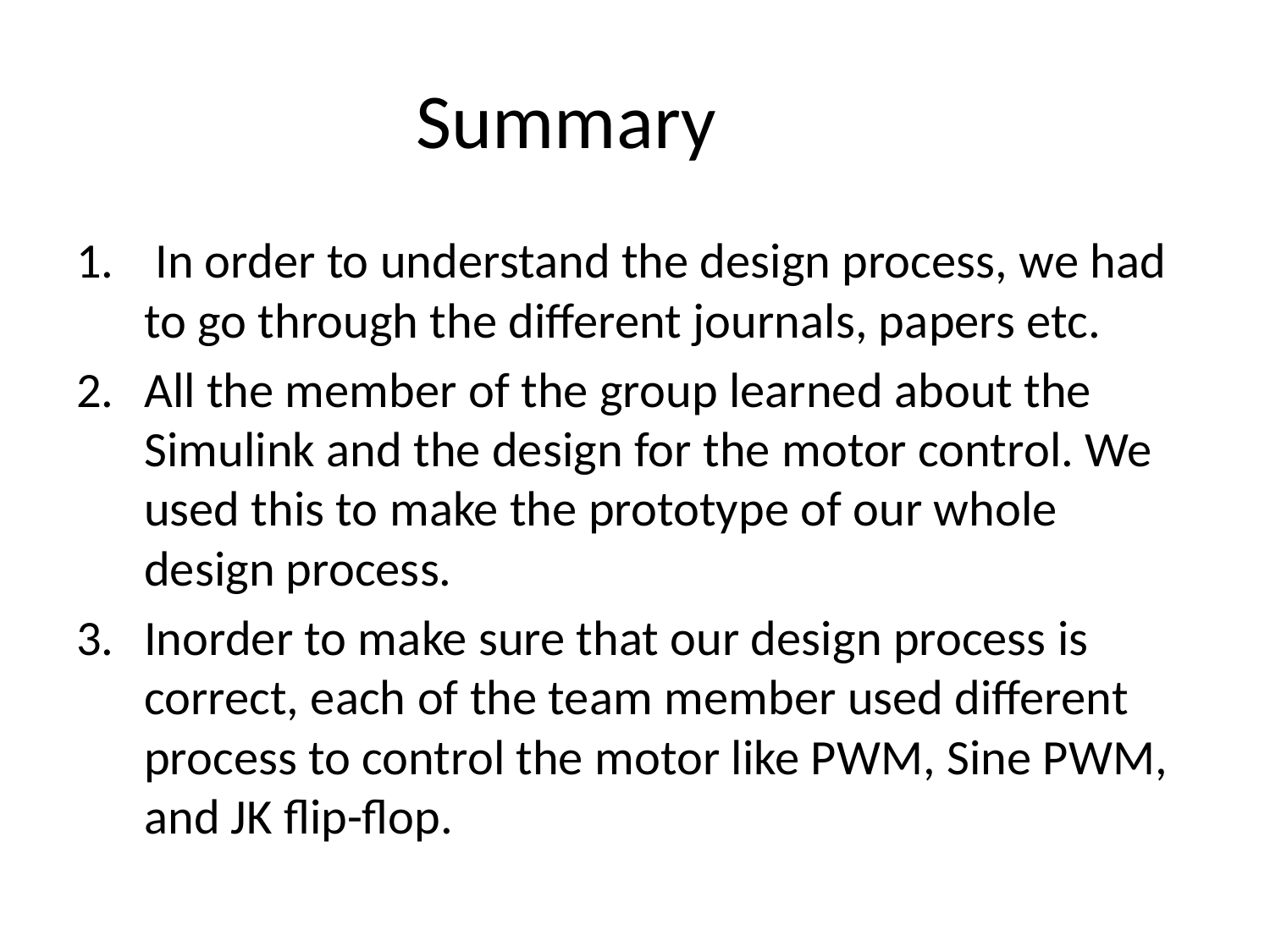

# Summary
 In order to understand the design process, we had to go through the different journals, papers etc.
All the member of the group learned about the Simulink and the design for the motor control. We used this to make the prototype of our whole design process.
Inorder to make sure that our design process is correct, each of the team member used different process to control the motor like PWM, Sine PWM, and JK flip-flop.